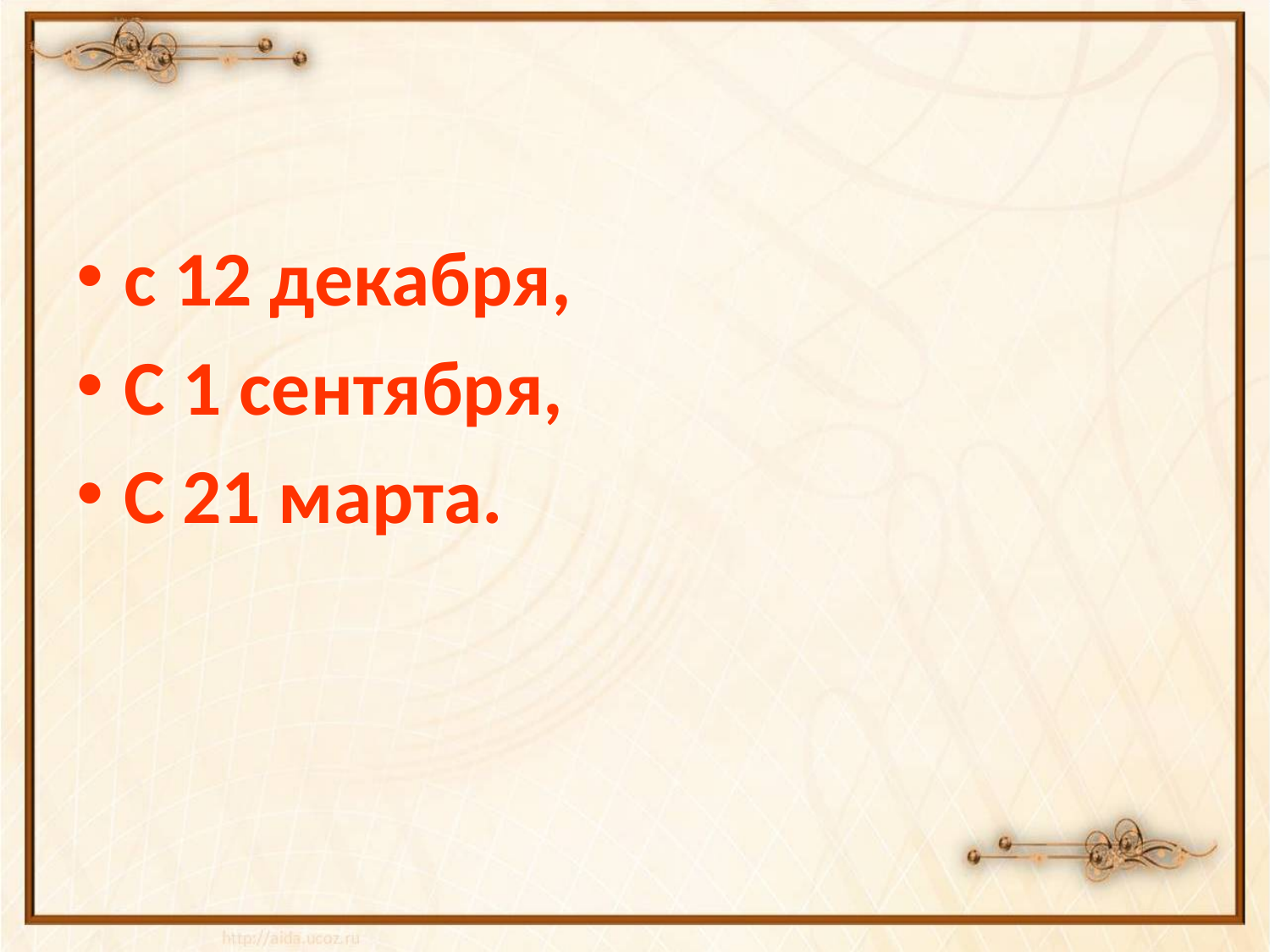

с 12 декабря,
С 1 сентября,
С 21 марта.